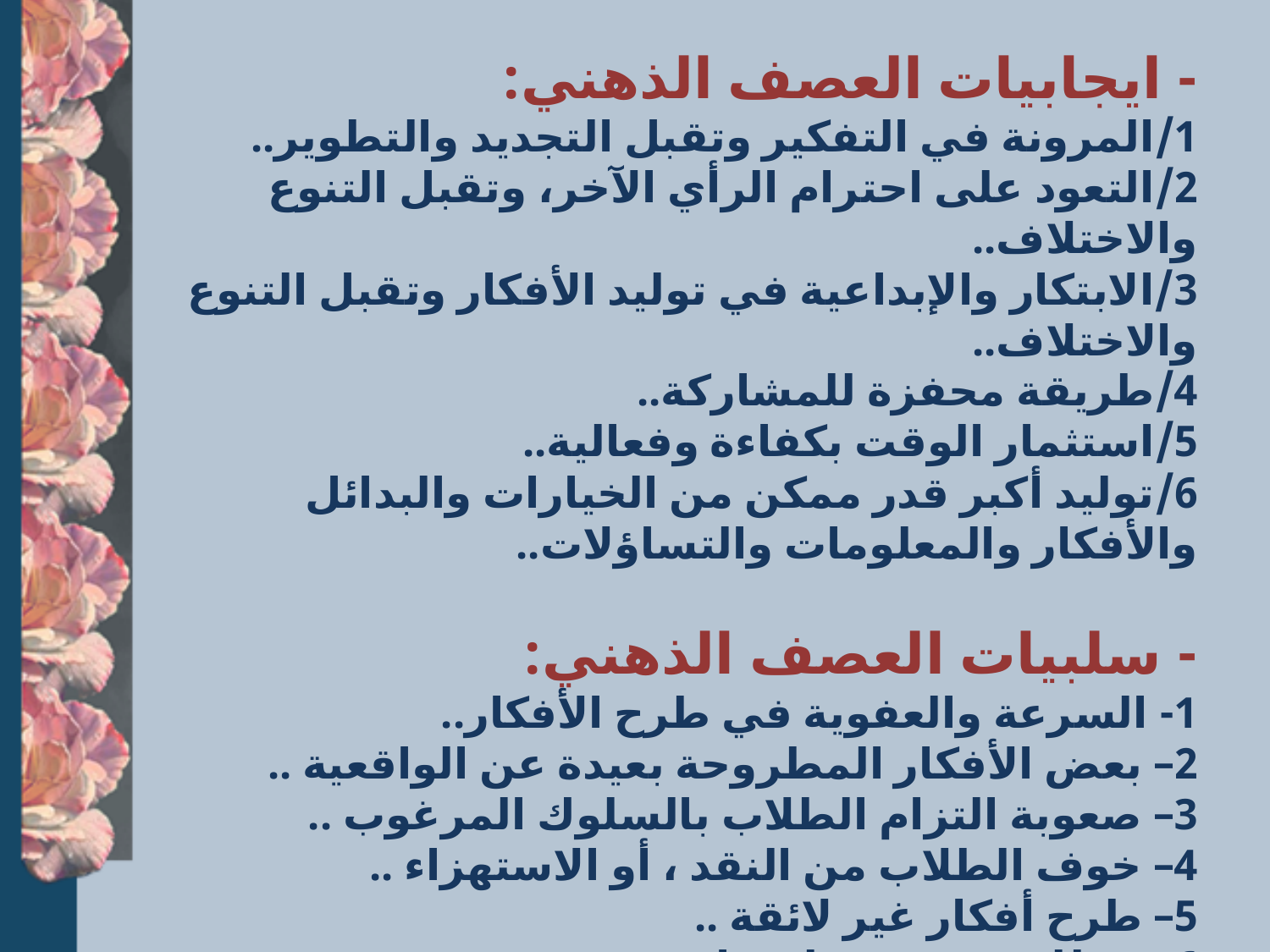

- ايجابيات العصف الذهني:
1/المرونة في التفكير وتقبل التجديد والتطوير..
2/التعود على احترام الرأي الآخر، وتقبل التنوع والاختلاف..
3/الابتكار والإبداعية في توليد الأفكار وتقبل التنوع والاختلاف..
4/طريقة محفزة للمشاركة..
5/استثمار الوقت بكفاءة وفعالية..
6/توليد أكبر قدر ممكن من الخيارات والبدائل والأفكار والمعلومات والتساؤلات..

- سلبيات العصف الذهني:
1- السرعة والعفوية في طرح الأفكار..
2– بعض الأفكار المطروحة بعيدة عن الواقعية ..
3– صعوبة التزام الطلاب بالسلوك المرغوب ..
4– خوف الطلاب من النقد ، أو الاستهزاء ..
5– طرح أفكار غير لائقة ..
6– تتطلب توفير معلم ماهر ..